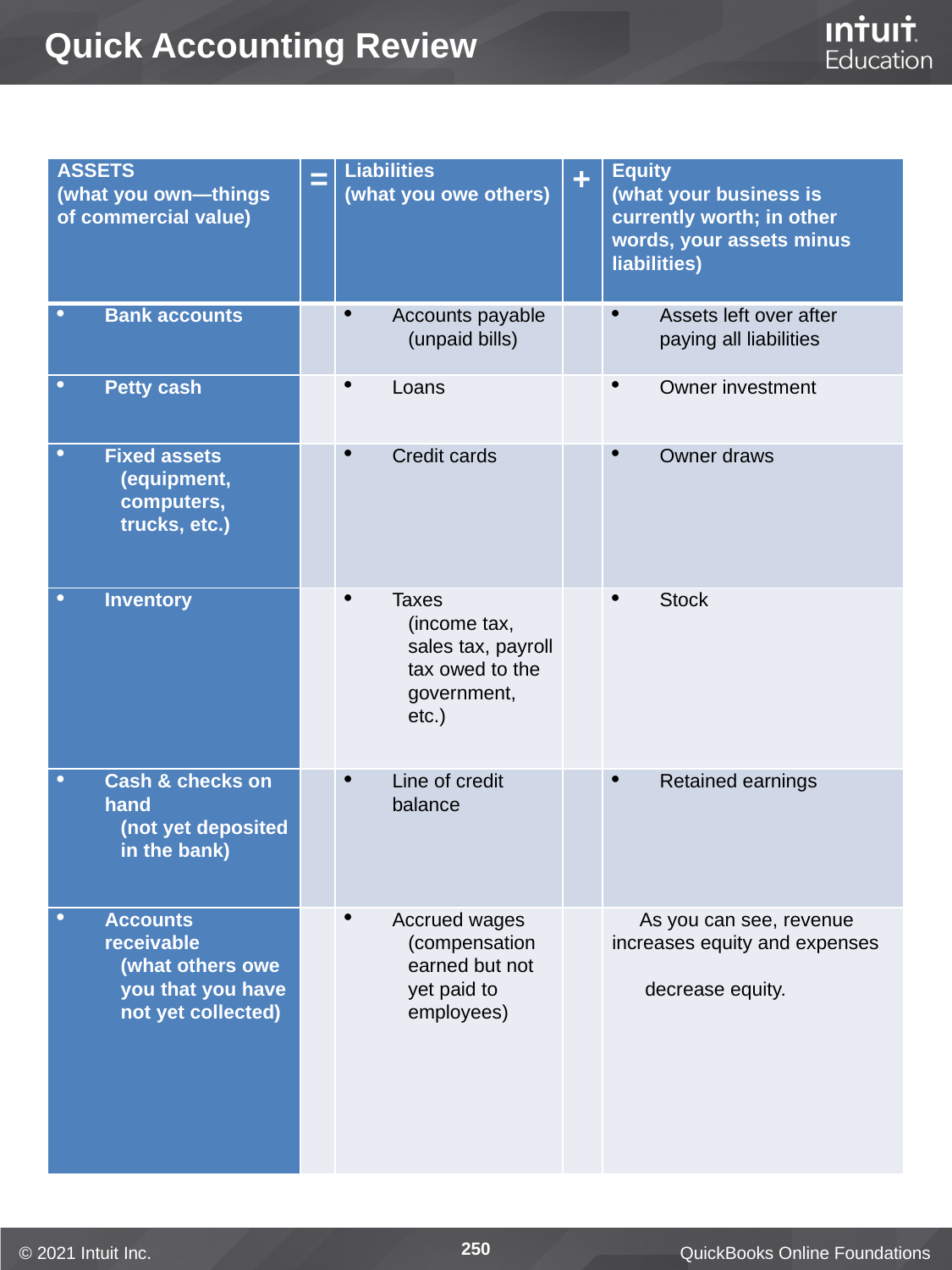

# Quick Accounting Review
| ASSETS (what you own—things of commercial value) | = | Liabilities (what you owe others) | + | Equity (what your business is currently worth; in other words, your assets minus liabilities) |
| --- | --- | --- | --- | --- |
| Bank accounts |  | Accounts payable (unpaid bills) |  | Assets left over after paying all liabilities |
| Petty cash |  | Loans |  | Owner investment |
| Fixed assets (equipment, computers, trucks, etc.) |  | Credit cards |  | Owner draws |
| Inventory |  | Taxes (income tax, sales tax, payroll tax owed to the government, etc.) |  | Stock |
| Cash & checks on hand (not yet deposited in the bank) |  | Line of credit balance |  | Retained earnings |
| Accounts receivable (what others owe you that you have not yet collected) |  | Accrued wages (compensation earned but not yet paid to employees) |  | As you can see, revenue increases equity and expenses decrease equity. |
250